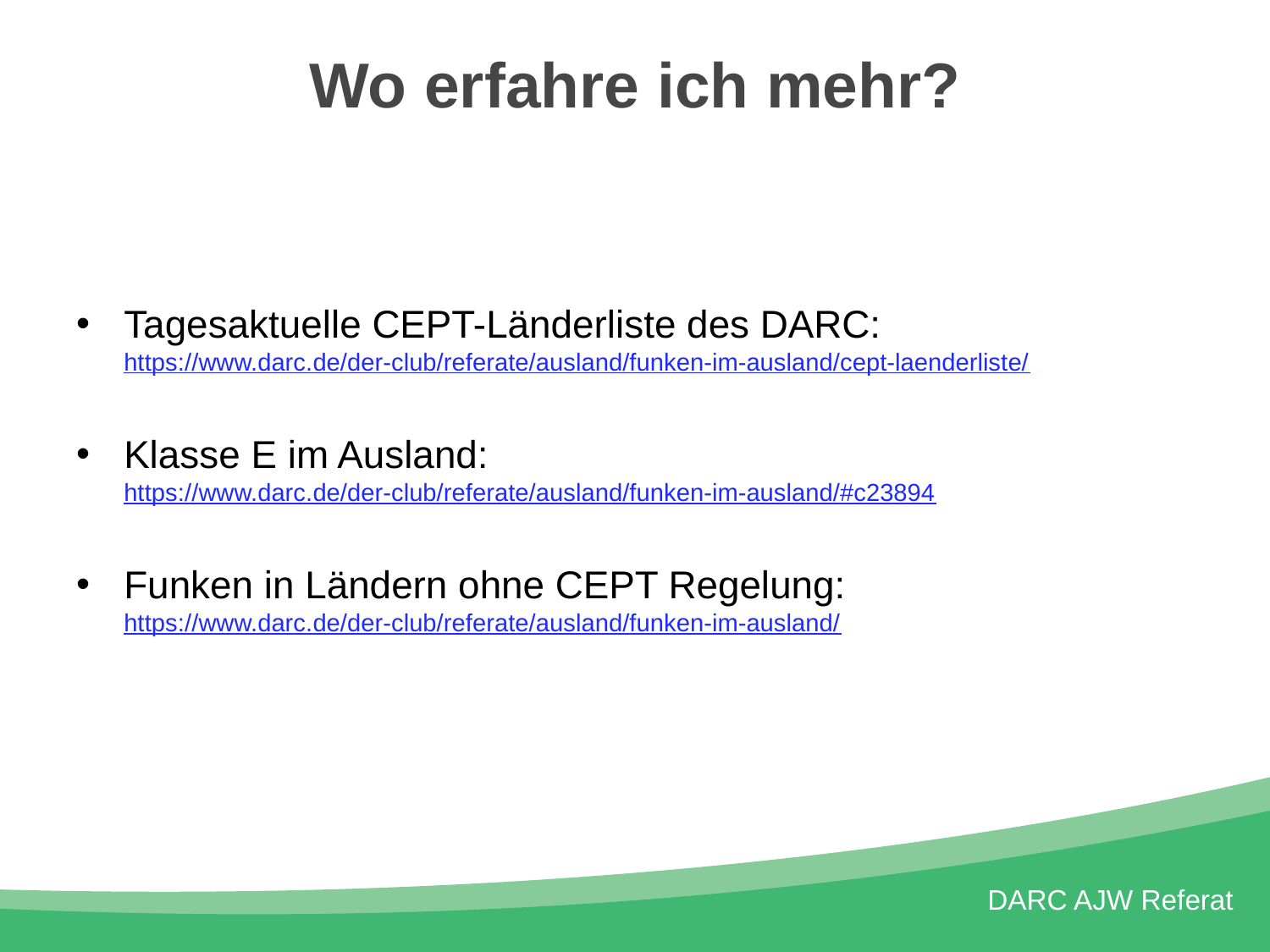

# Wo erfahre ich mehr?

Tagesaktuelle CEPT-Länderliste des DARC:
https://www.darc.de/der-club/referate/ausland/funken-im-ausland/cept-laenderliste/
Klasse E im Ausland:
https://www.darc.de/der-club/referate/ausland/funken-im-ausland/#c23894
Funken in Ländern ohne CEPT Regelung:
https://www.darc.de/der-club/referate/ausland/funken-im-ausland/